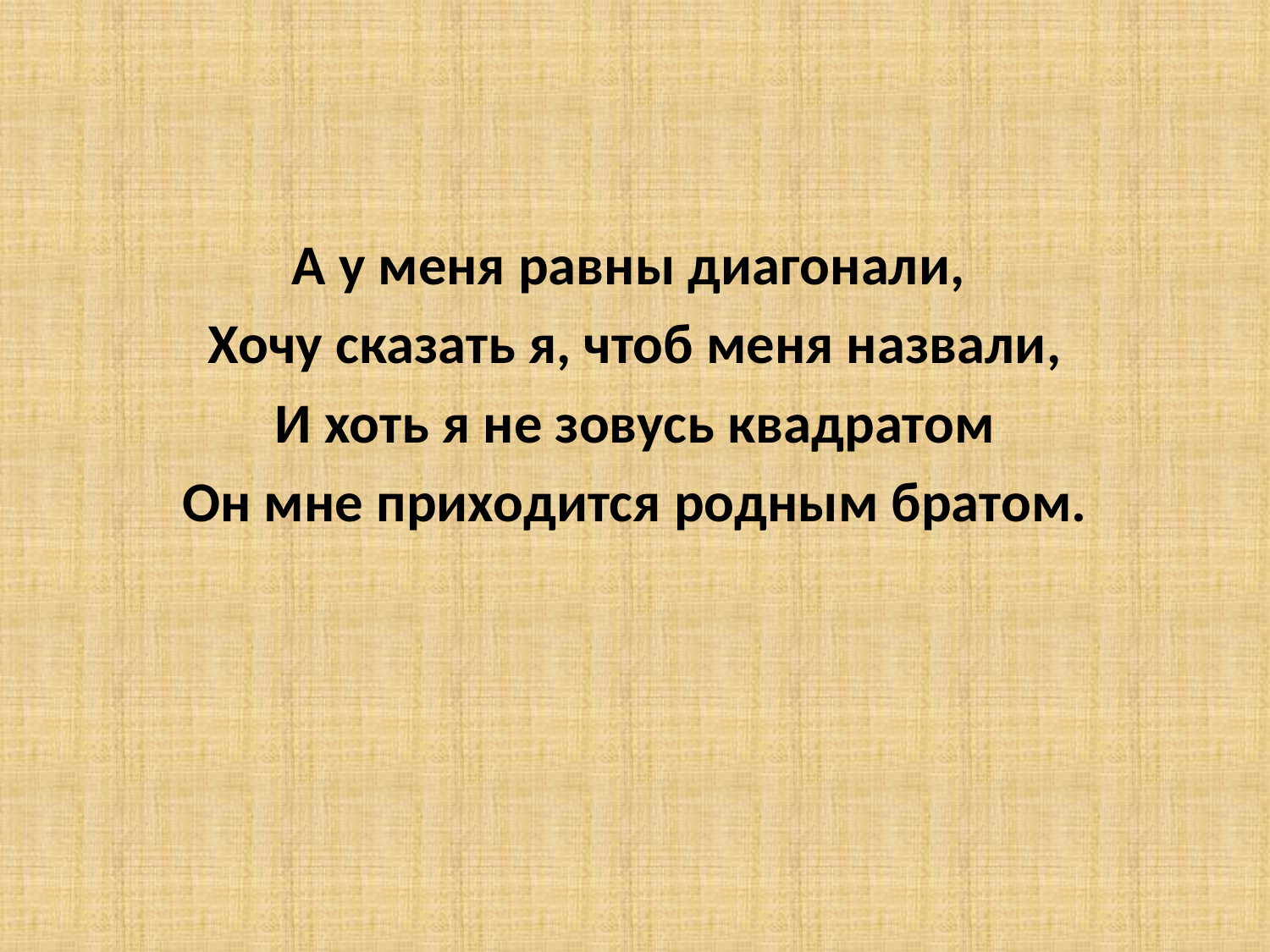

#
А у меня равны диагонали,
Хочу сказать я, чтоб меня назвали,
И хоть я не зовусь квадратом
Он мне приходится родным братом.